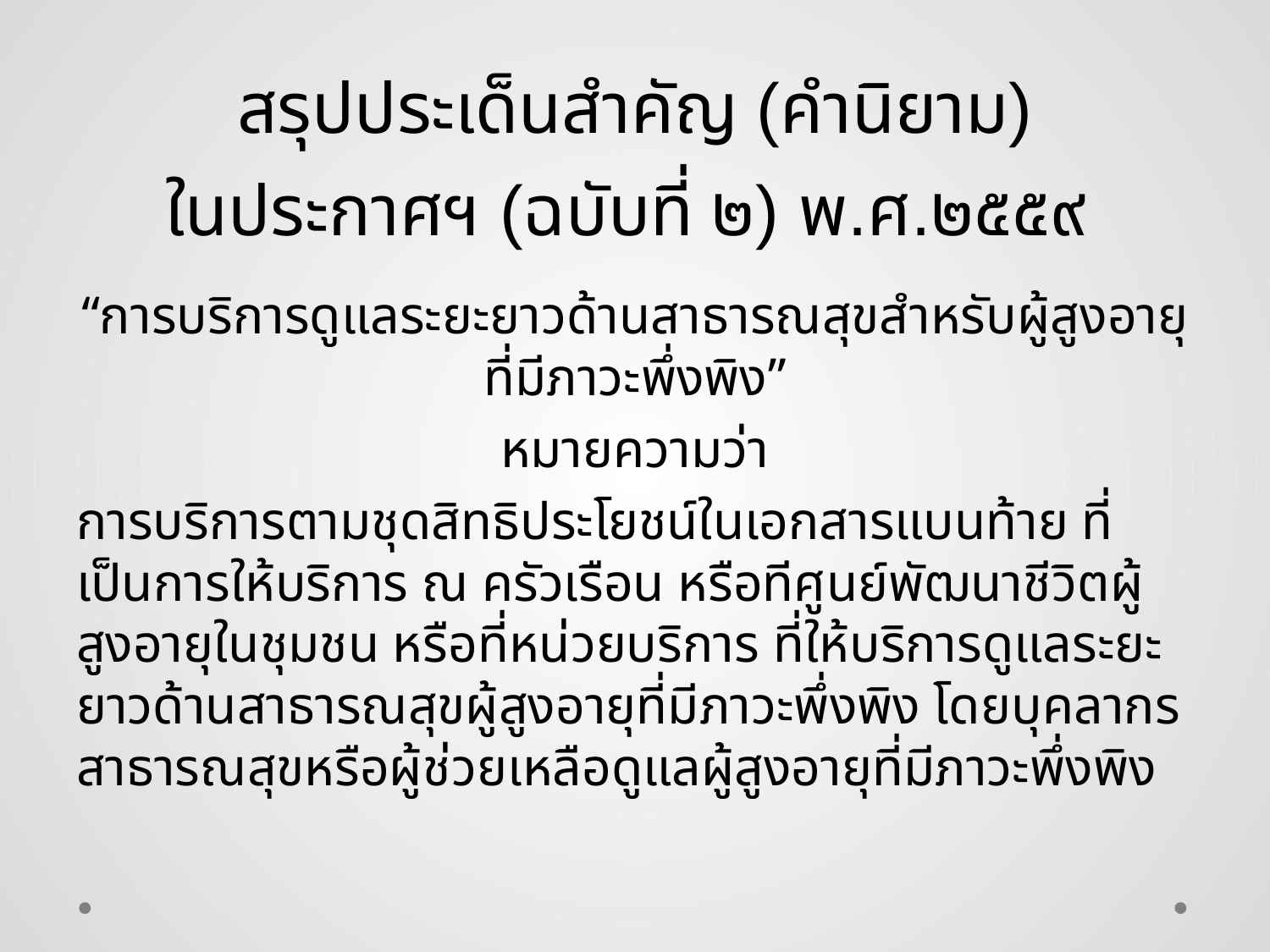

# สรุปประเด็นสำคัญ (คำนิยาม) ในประกาศฯ (ฉบับที่ ๒) พ.ศ.๒๕๕๙
“การบริการดูแลระยะยาวด้านสาธารณสุขสำหรับผู้สูงอายุที่มีภาวะพึ่งพิง”
หมายความว่า
การบริการตามชุดสิทธิประโยชน์ในเอกสารแบนท้าย ที่เป็นการให้บริการ ณ ครัวเรือน หรือทีศูนย์พัฒนาชีวิตผู้สูงอายุในชุมชน หรือที่หน่วยบริการ ที่ให้บริการดูแลระยะยาวด้านสาธารณสุขผู้สูงอายุที่มีภาวะพึ่งพิง โดยบุคลากรสาธารณสุขหรือผู้ช่วยเหลือดูแลผู้สูงอายุที่มีภาวะพึ่งพิง